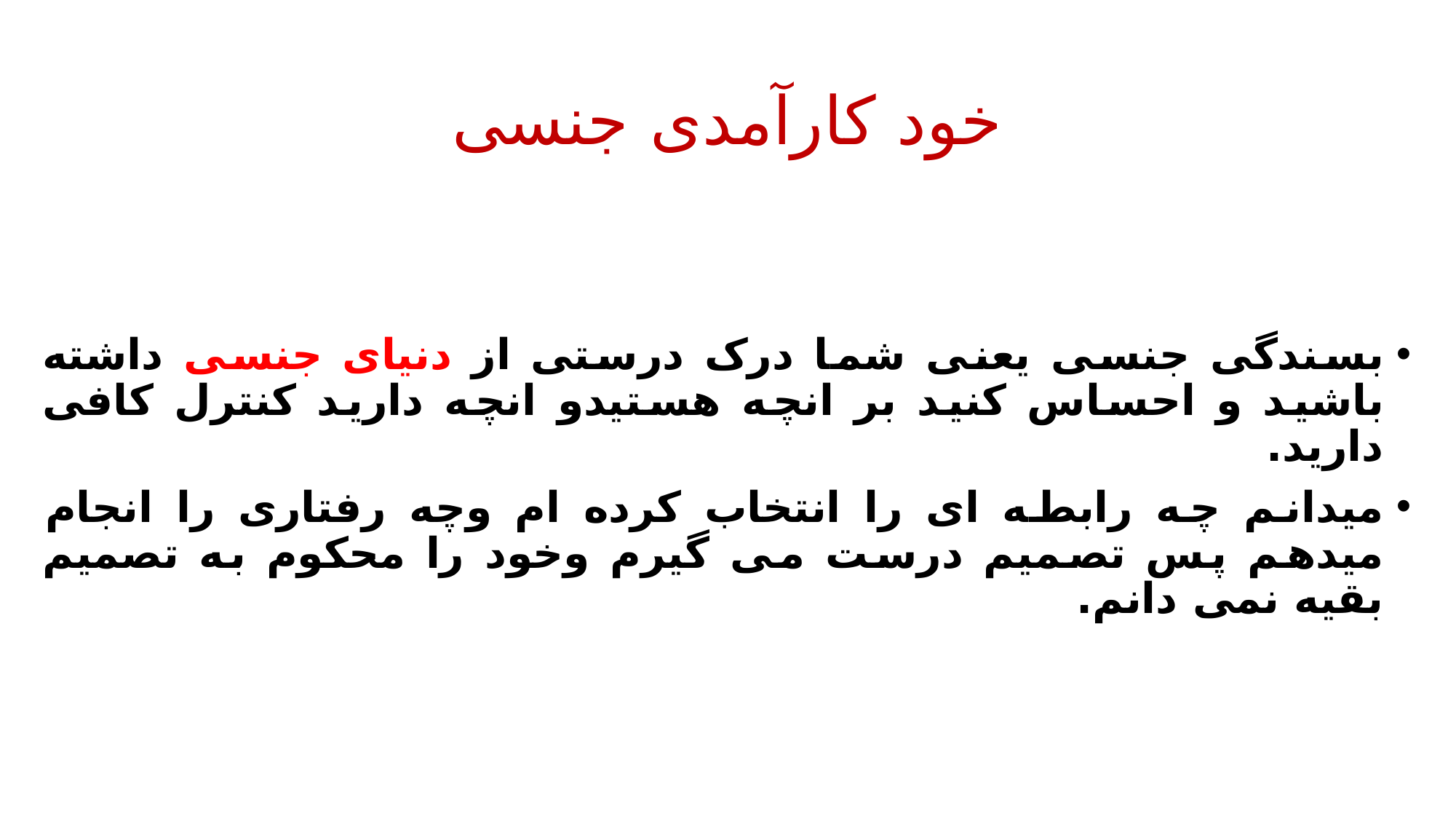

# خود کارآمدی جنسی
بسندگی جنسی یعنی شما درک درستی از دنیای جنسی داشته باشید و احساس کنید بر انچه هستیدو انچه دارید کنترل کافی دارید.
میدانم چه رابطه ای را انتخاب کرده ام وچه رفتاری را انجام میدهم پس تصمیم درست می گیرم وخود را محکوم به تصمیم بقیه نمی دانم.